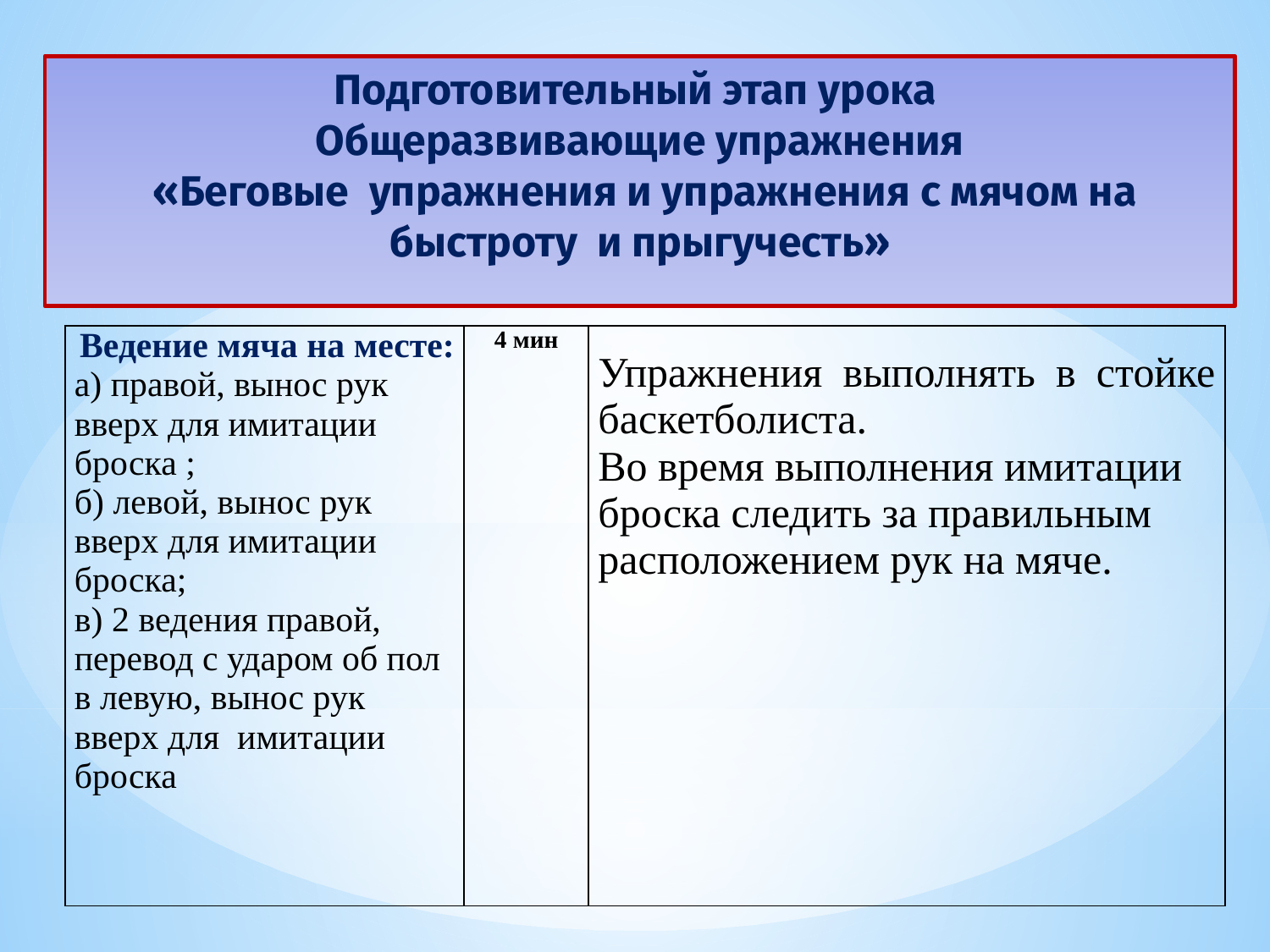

# Подготовительный этап урока Общеразвивающие упражнения «Беговые  упражнения и упражнения с мячом на быстроту  и прыгучесть»
| Ведение мяча на месте: а) правой, вынос рук вверх для имитации броска ; б) левой, вынос рук вверх для имитации броска; в) 2 ведения правой, перевод с ударом об пол в левую, вынос рук вверх для имитации броска | 4 мин | Упражнения выполнять в стойке баскетболиста. Во время выполнения имитации броска следить за правильным расположением рук на мяче. |
| --- | --- | --- |